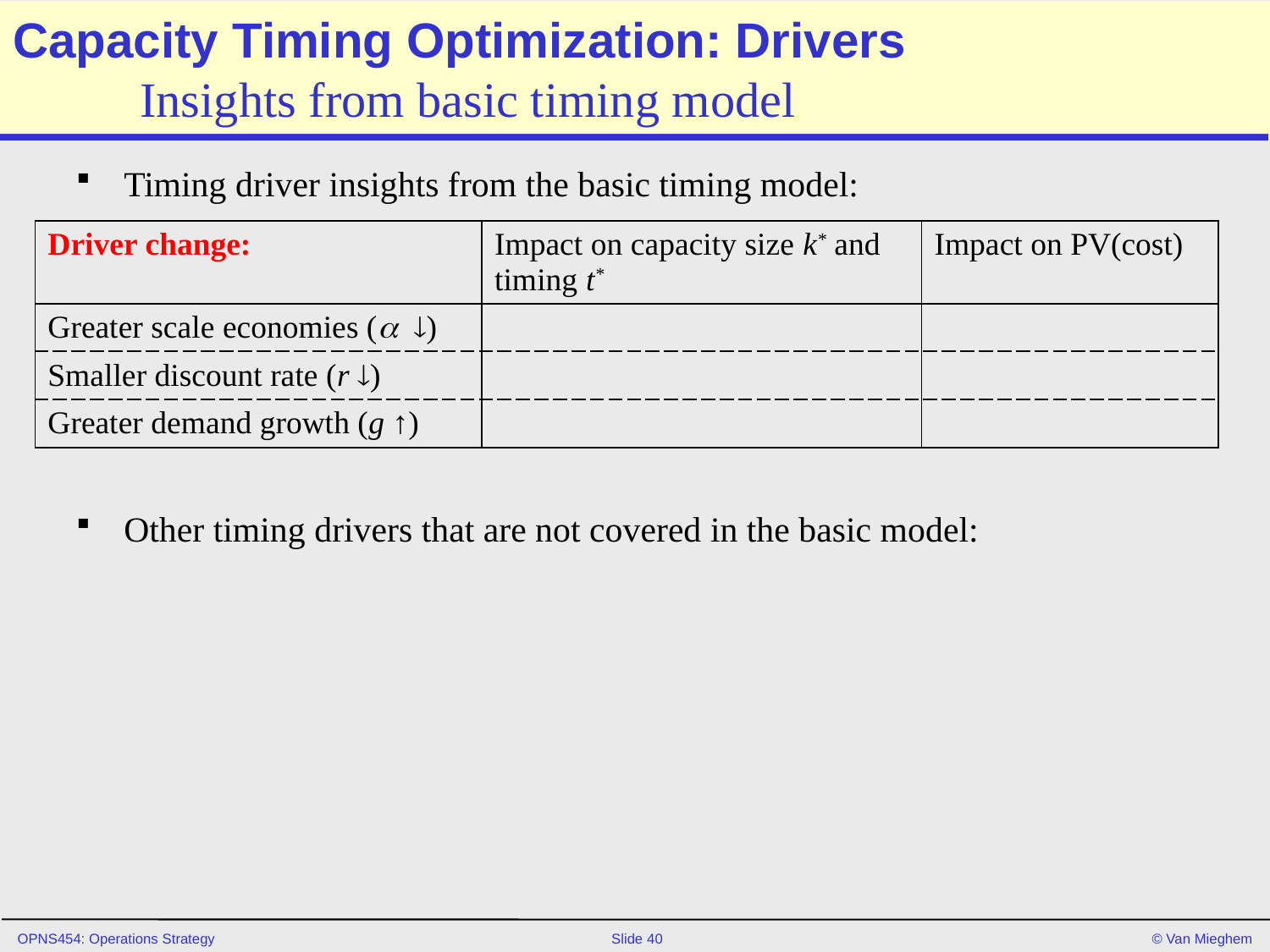

# Capacity Timing Optimization: Drivers Insights from basic timing model
Timing driver insights from the basic timing model:

Other timing drivers that are not covered in the basic model:

| Driver change: | Impact on capacity size k\* and timing t\* | Impact on PV(cost) |
| --- | --- | --- |
| Greater scale economies (α ↓) |  |  |
| Smaller discount rate (r ↓) |  |  |
| Greater demand growth (g ↑) |  |  |